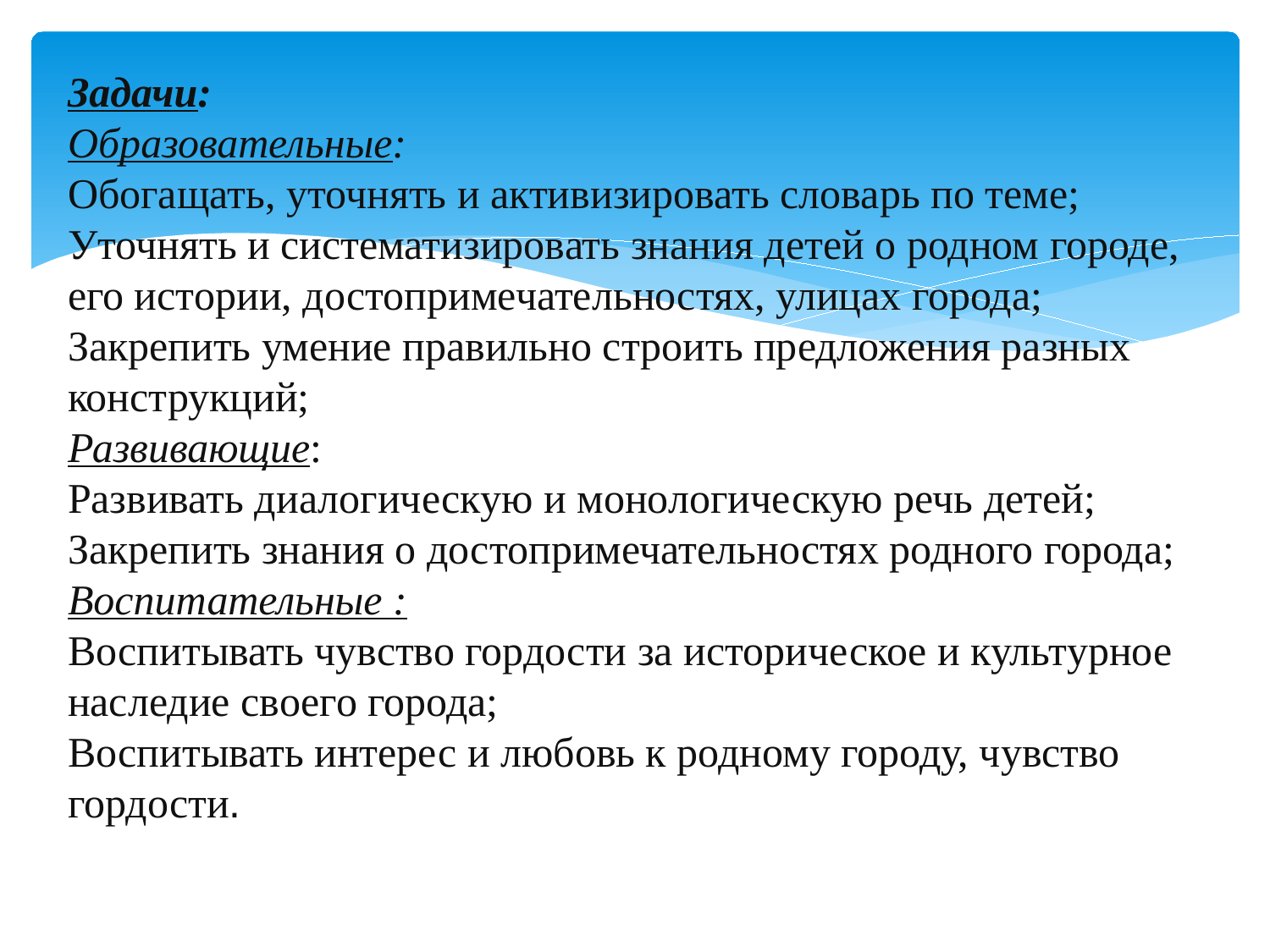

# Задачи: Образовательные: Обогащать, уточнять и активизировать словарь по теме; Уточнять и систематизировать знания детей о родном городе, его истории, достопримечательностях, улицах города; Закрепить умение правильно строить предложения разных конструкций; Развивающие: Развивать диалогическую и монологическую речь детей; Закрепить знания о достопримечательностях родного города; Воспитательные : Воспитывать чувство гордости за историческое и культурное наследие своего города; Воспитывать интерес и любовь к родному городу, чувство гордости.